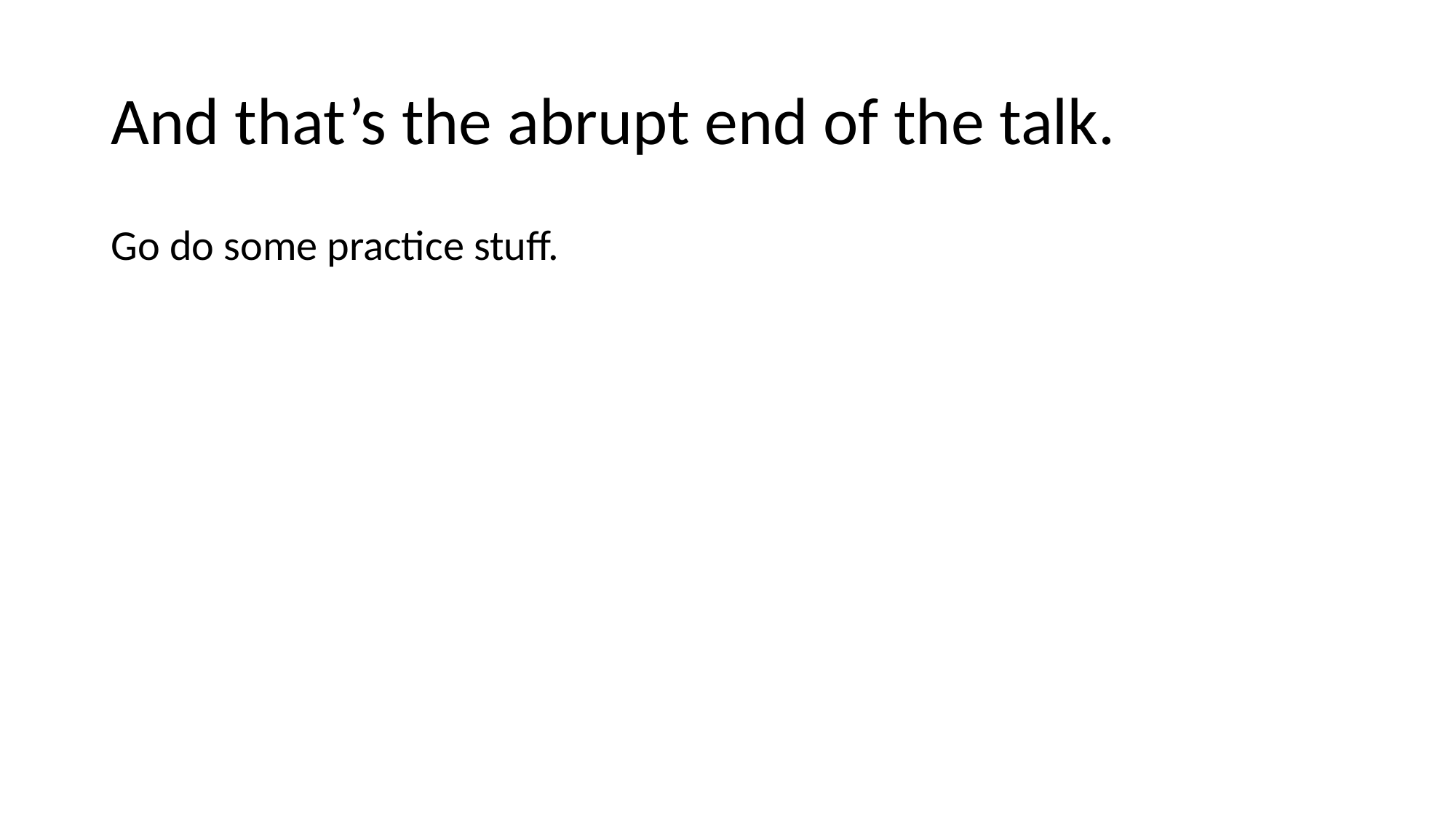

# And that’s the abrupt end of the talk.
Go do some practice stuff.